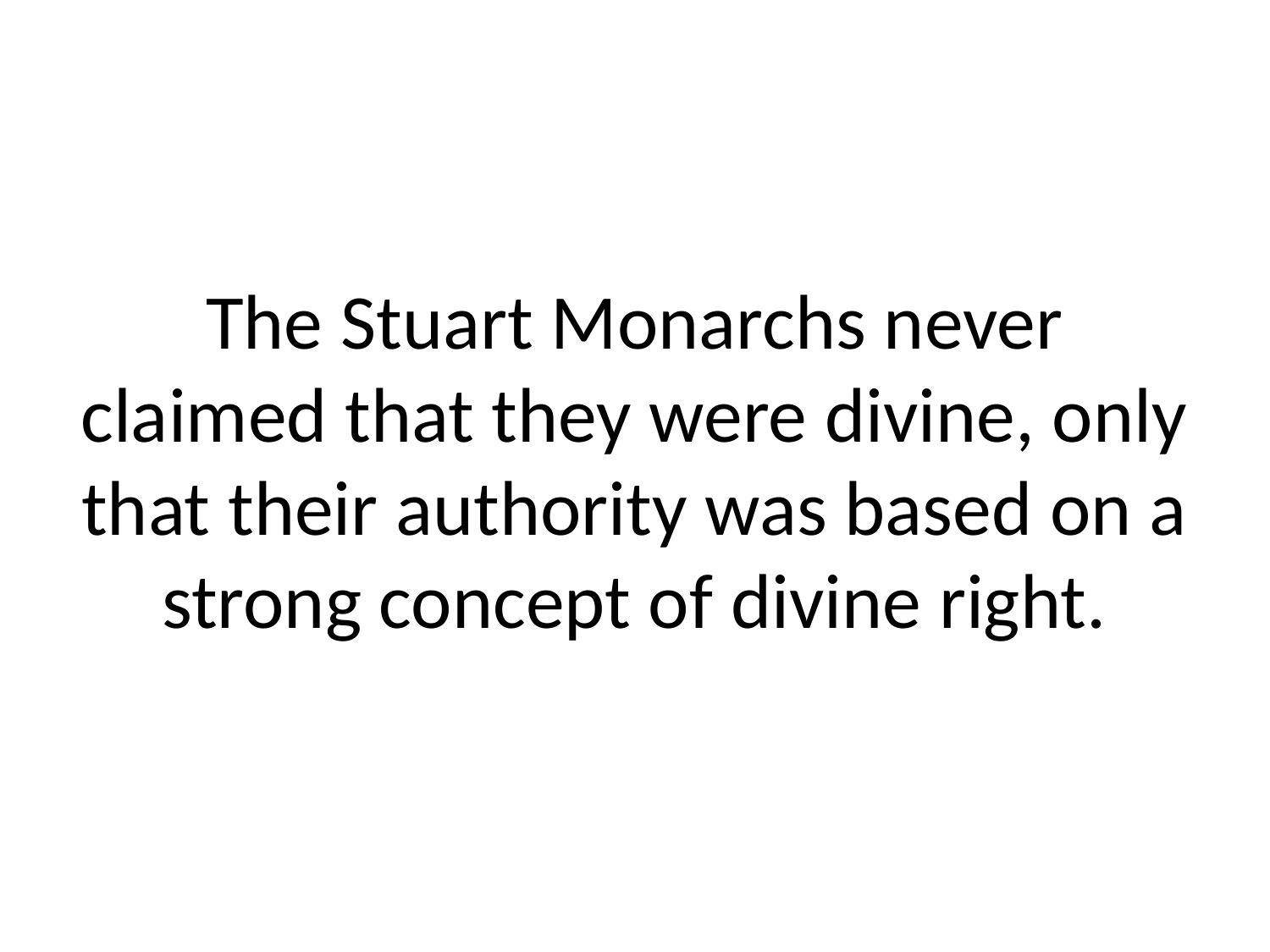

# The Stuart Monarchs never claimed that they were divine, only that their authority was based on a strong concept of divine right.